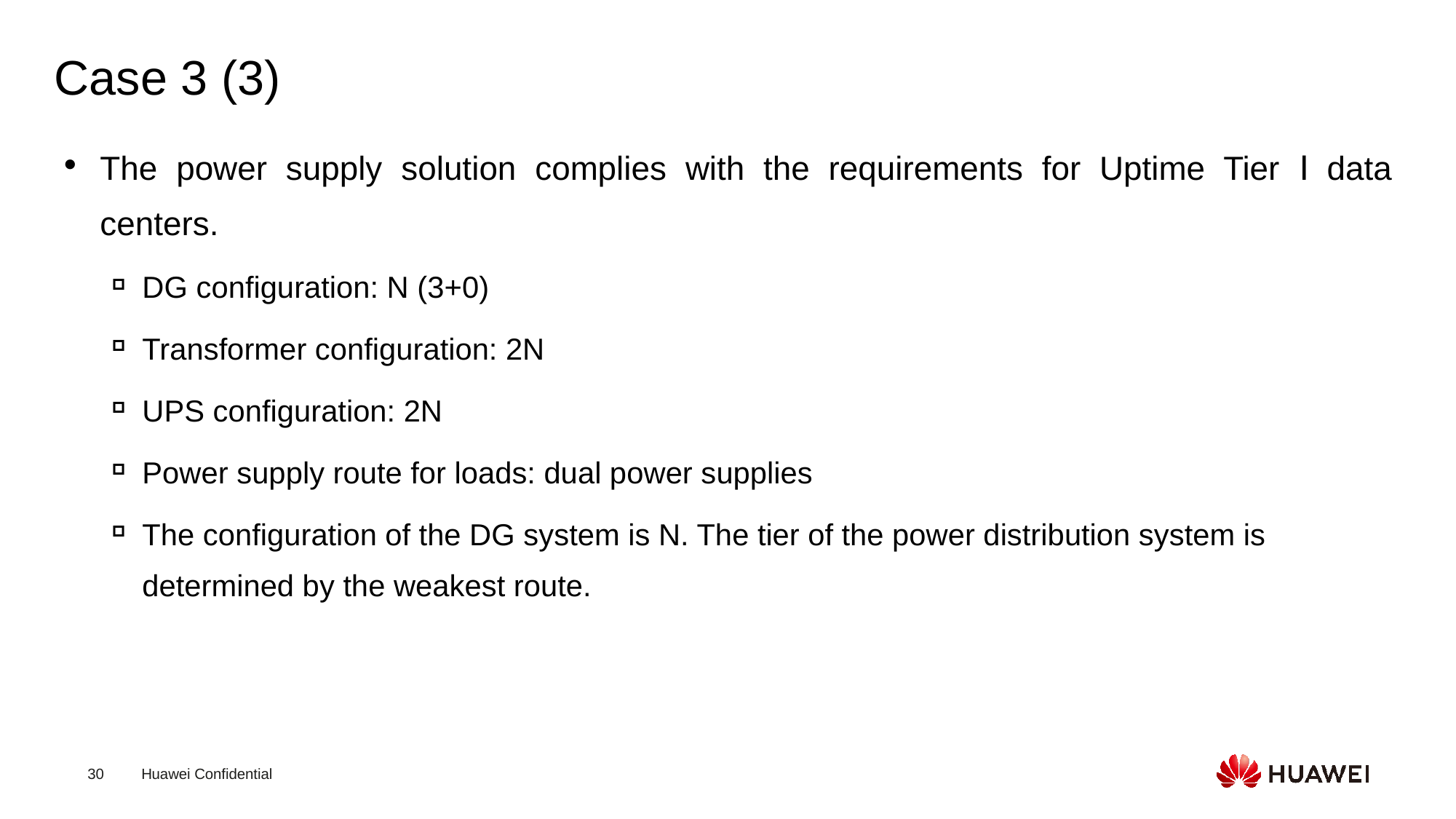

# Case 3 (3)
The power supply solution complies with the requirements for Uptime Tier Ⅰ data centers.
DG configuration: N (3+0)
Transformer configuration: 2N
UPS configuration: 2N
Power supply route for loads: dual power supplies
The configuration of the DG system is N. The tier of the power distribution system is determined by the weakest route.